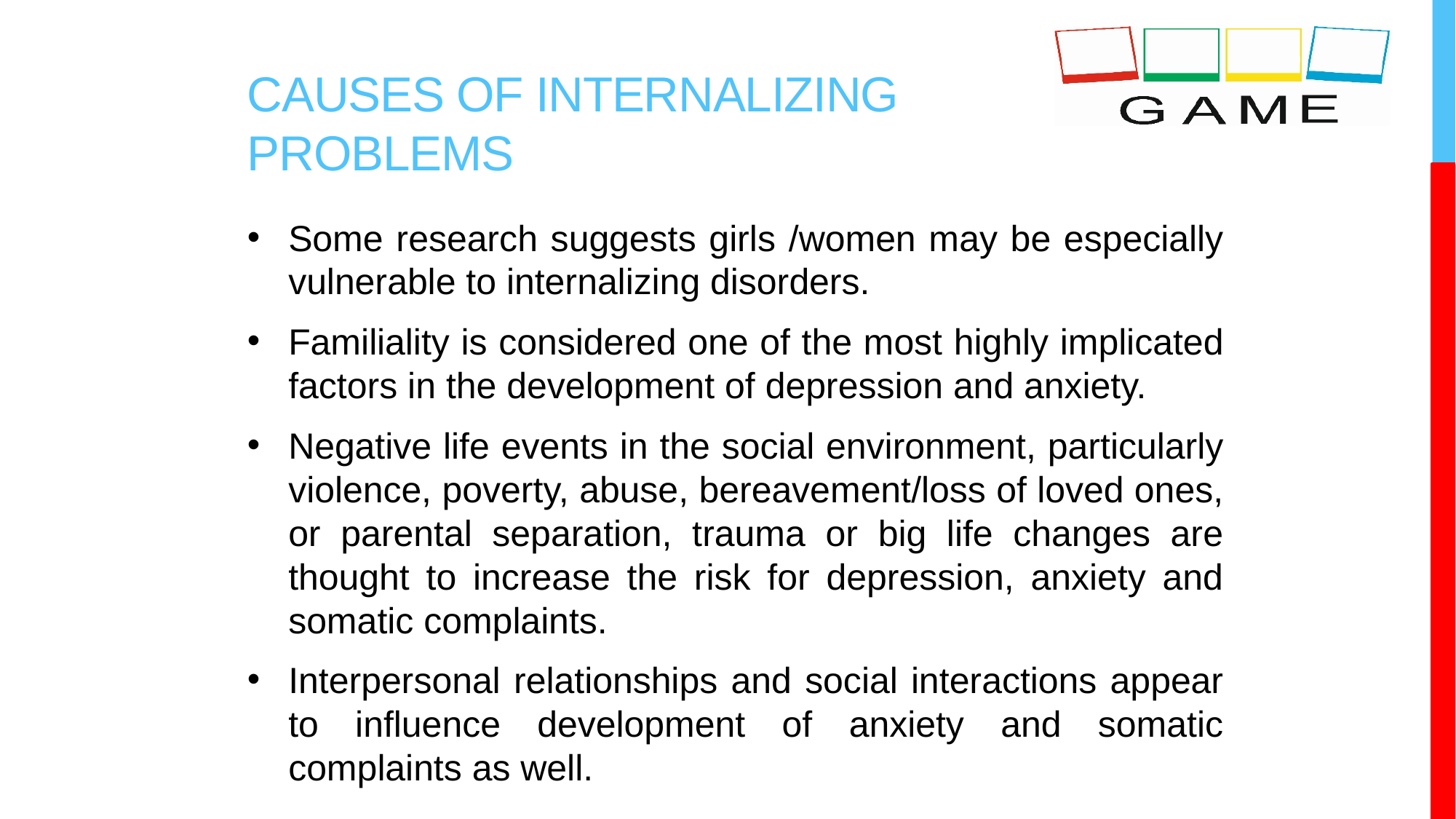

# CAUSES OF INTERNALIZING PROBLEMS
Some research suggests girls /women may be especially vulnerable to internalizing disorders.
Familiality is considered one of the most highly implicated factors in the development of depression and anxiety.
Negative life events in the social environment, particularly violence, poverty, abuse, bereavement/loss of loved ones, or parental separation, trauma or big life changes are thought to increase the risk for depression, anxiety and somatic complaints.
Interpersonal relationships and social interactions appear to influence development of anxiety and somatic complaints as well.